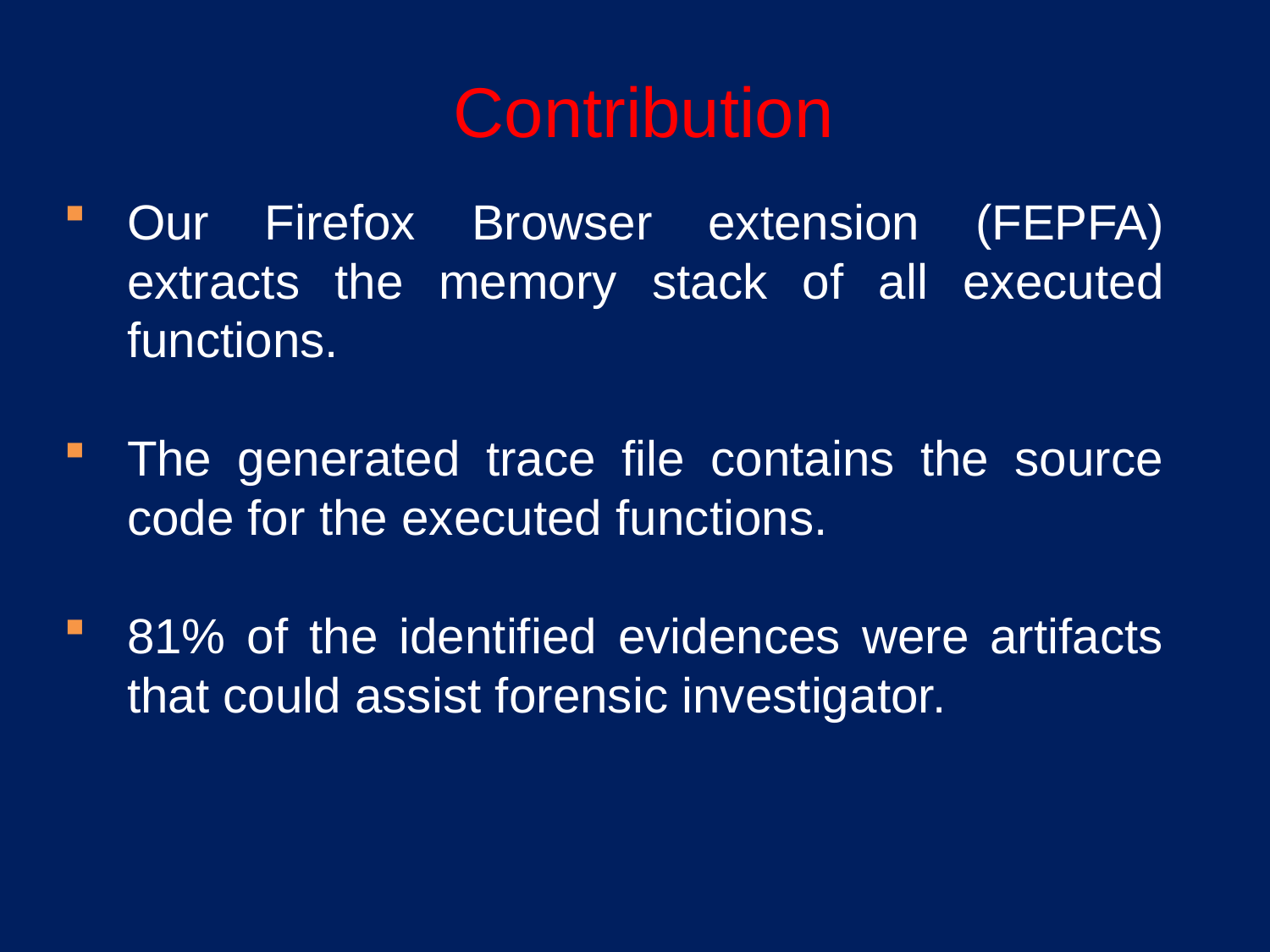

Contribution
Our Firefox Browser extension (FEPFA) extracts the memory stack of all executed functions.

The generated trace file contains the source code for the executed functions.

81% of the identified evidences were artifacts that could assist forensic investigator.